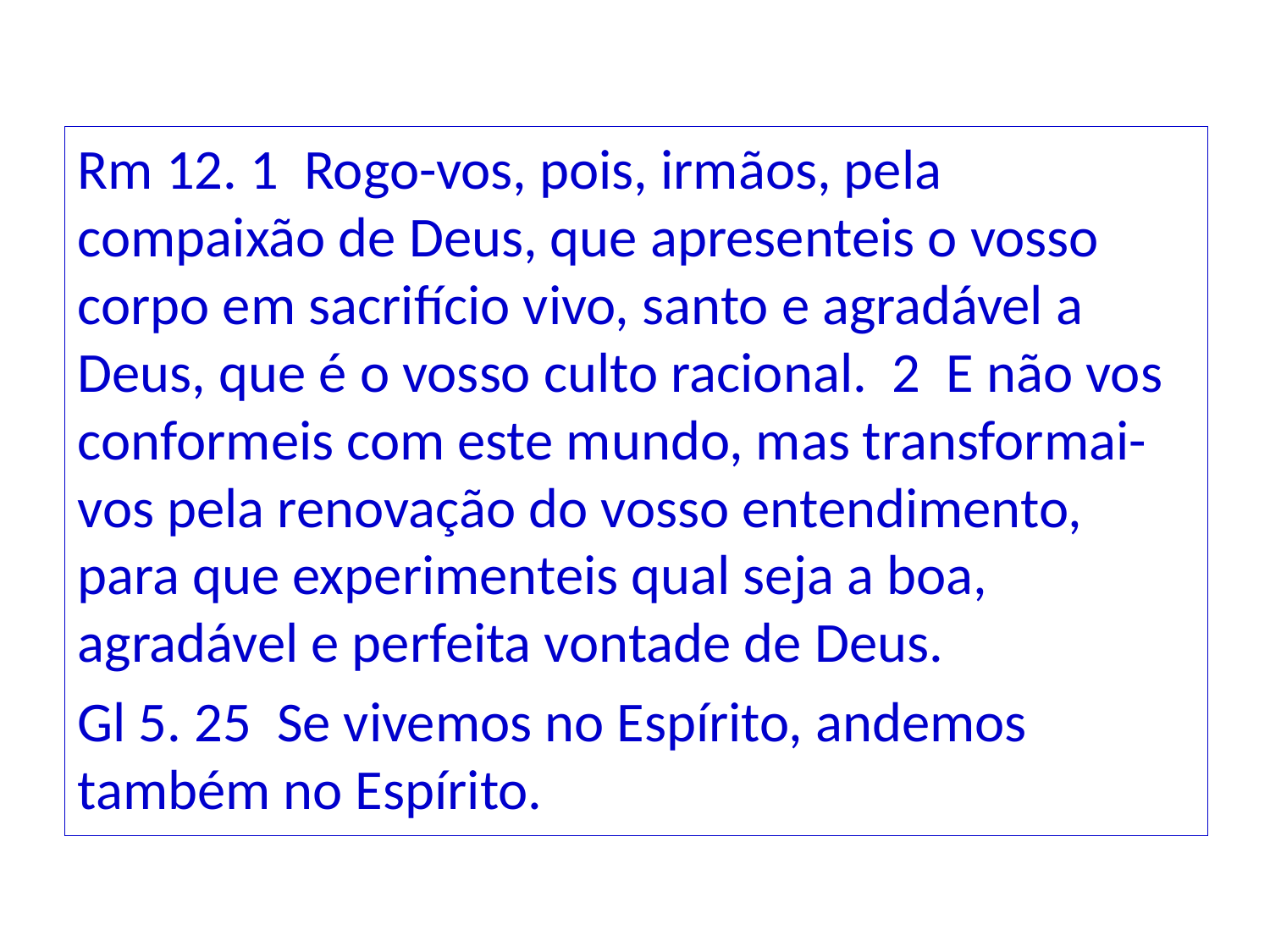

Rm 12. 1  Rogo-vos, pois, irmãos, pela compaixão de Deus, que apresenteis o vosso corpo em sacrifício vivo, santo e agradável a Deus, que é o vosso culto racional.  2  E não vos conformeis com este mundo, mas transformai-vos pela renovação do vosso entendimento, para que experimenteis qual seja a boa, agradável e perfeita vontade de Deus.
Gl 5. 25  Se vivemos no Espírito, andemos também no Espírito.